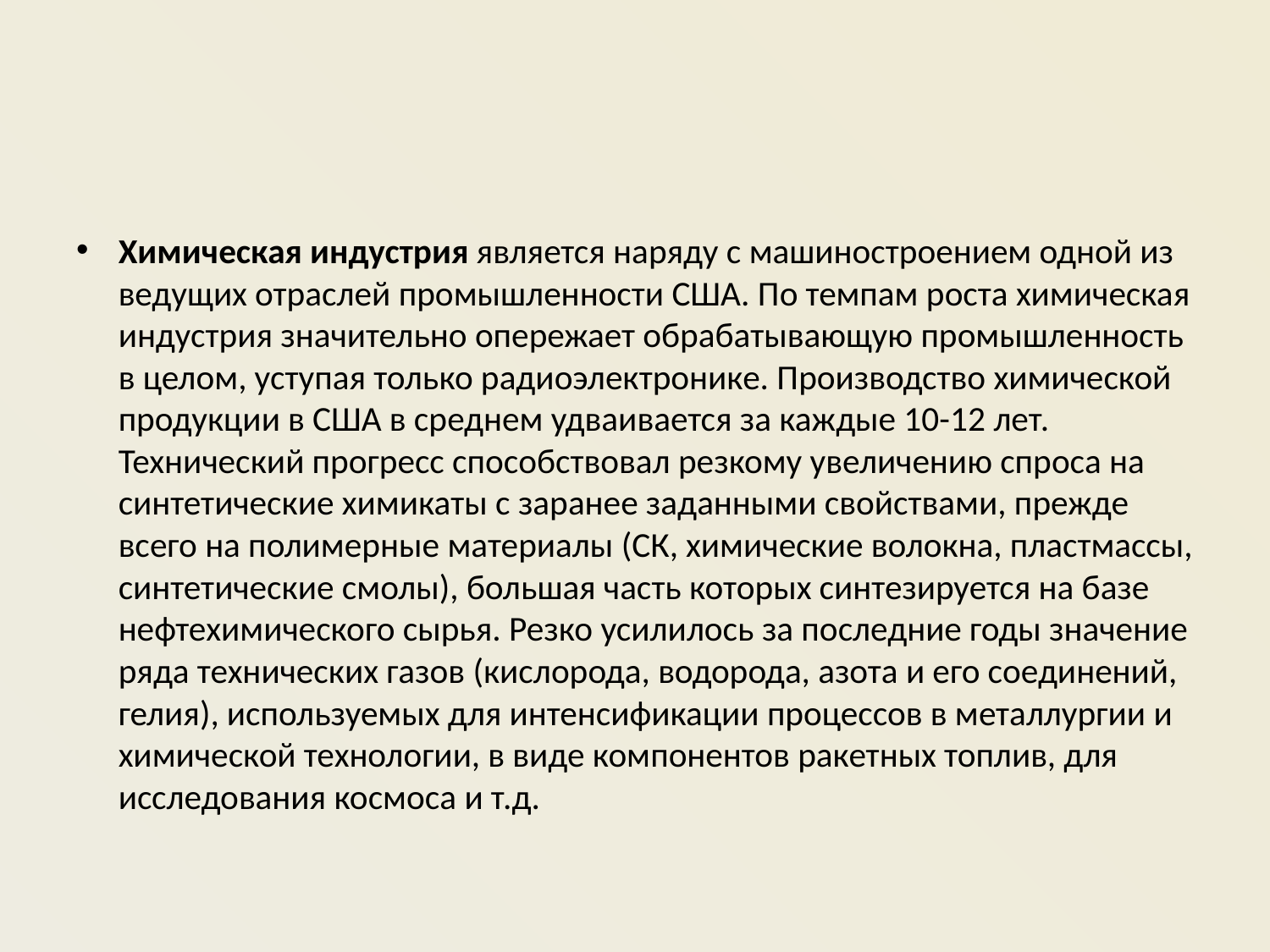

#
Химическая индустрия является наряду с машиностроением одной из ведущих отраслей промышленности США. По темпам роста химическая индустрия значительно опережает обрабатывающую промышленность в целом, уступая только радиоэлектронике. Производство химической продукции в США в среднем удваивается за каждые 10-12 лет. Технический прогресс способствовал резкому увеличению спроса на синтетические химикаты с заранее заданными свойствами, прежде всего на полимерные материалы (СК, химические волокна, пластмассы, синтетические смолы), большая часть которых синтезируется на базе нефтехимического сырья. Резко усилилось за последние годы значение ряда технических газов (кислорода, водорода, азота и его соединений, гелия), используемых для интенсификации процессов в металлургии и химической технологии, в виде компонентов ракетных топлив, для исследования космоса и т.д.